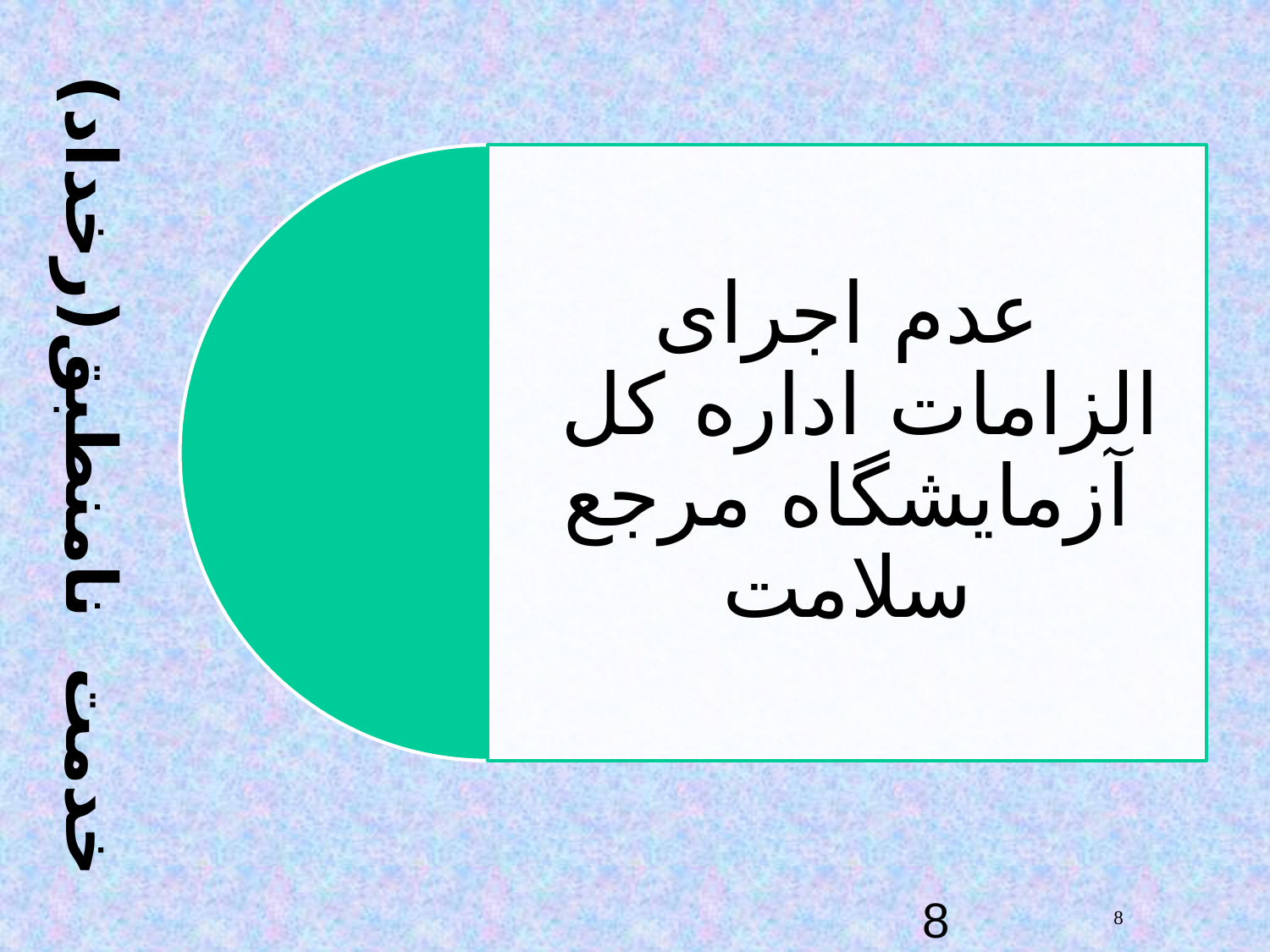

عدم اجرای الزامات اداره کل  آزمایشگاه مرجع سلامت
# خدمت  نامنطبق(رخداد)
8